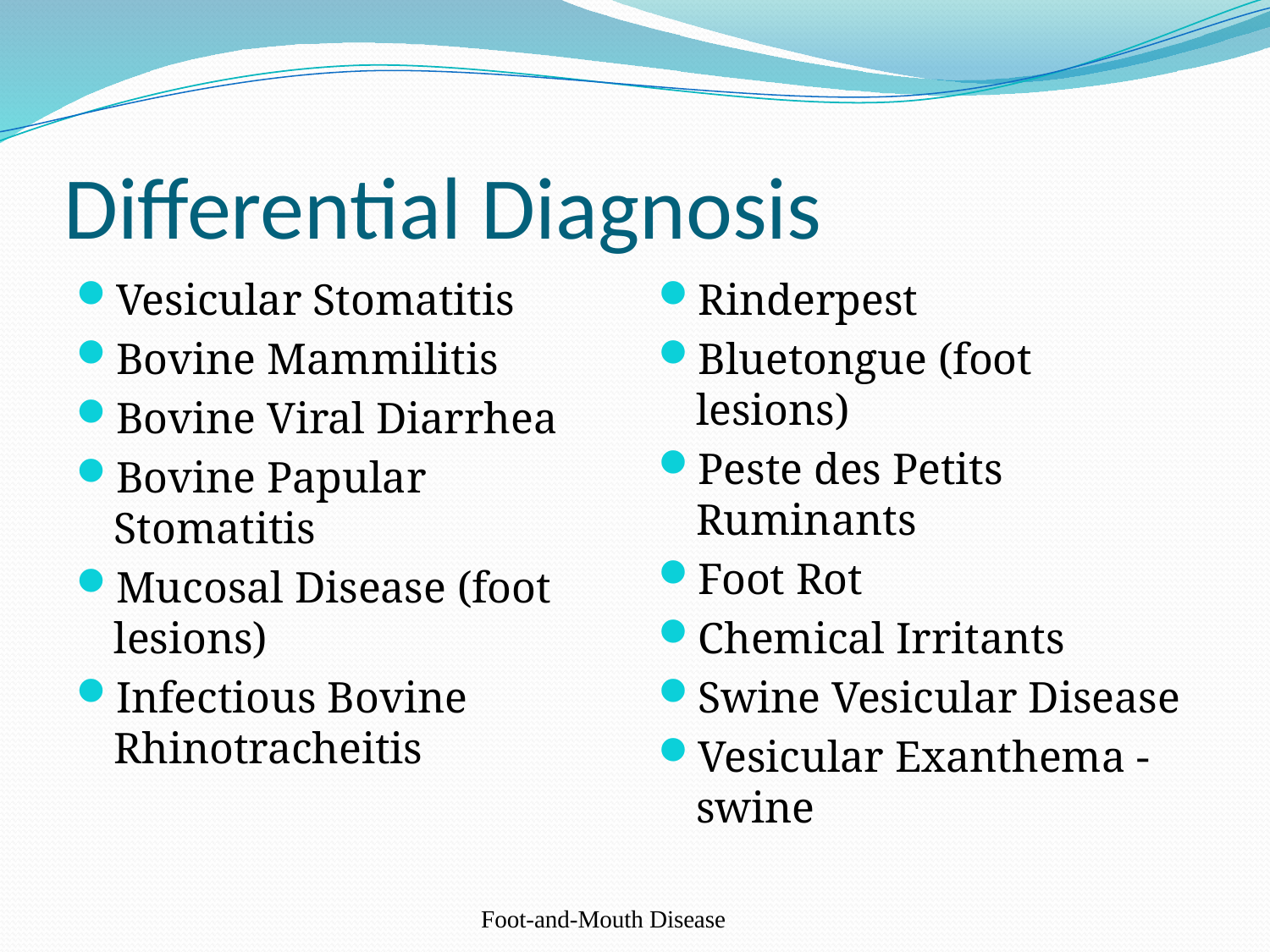

# Differential Diagnosis
Vesicular Stomatitis
Bovine Mammilitis
Bovine Viral Diarrhea
Bovine Papular Stomatitis
Mucosal Disease (foot lesions)
Infectious Bovine Rhinotracheitis

Rinderpest
Bluetongue (foot lesions)
Peste des Petits Ruminants
Foot Rot
Chemical Irritants
Swine Vesicular Disease
Vesicular Exanthema - swine
Foot-and-Mouth Disease